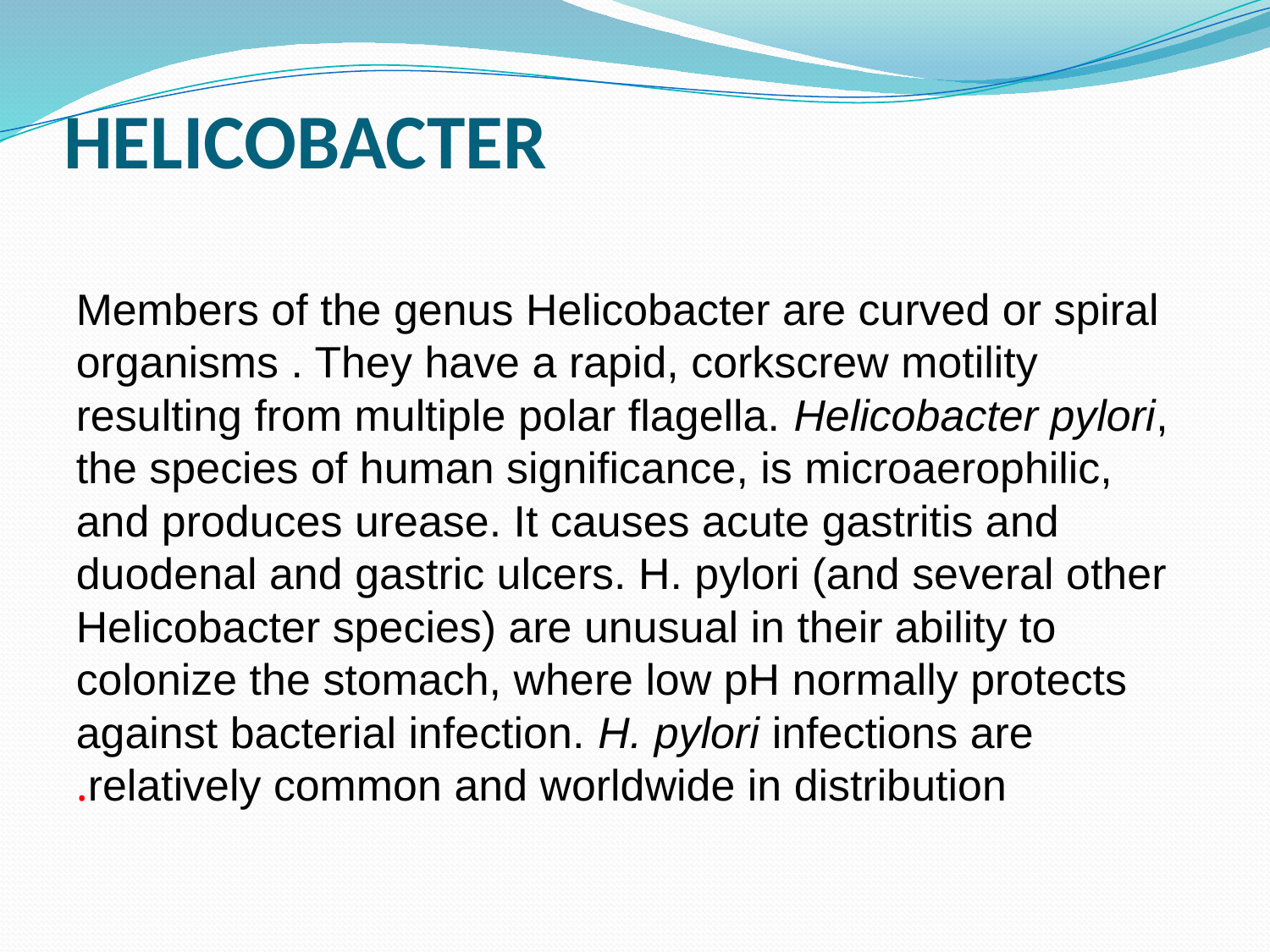

# HELICOBACTER
Members of the genus Helicobacter are curved or spiral organisms . They have a rapid, corkscrew motility resulting from multiple polar flagella. Helicobacter pylori, the species of human significance, is microaerophilic, and produces urease. It causes acute gastritis and duodenal and gastric ulcers. H. pylori (and several other Helicobacter species) are unusual in their ability to colonize the stomach, where low pH normally protects against bacterial infection. H. pylori infections are relatively common and worldwide in distribution.